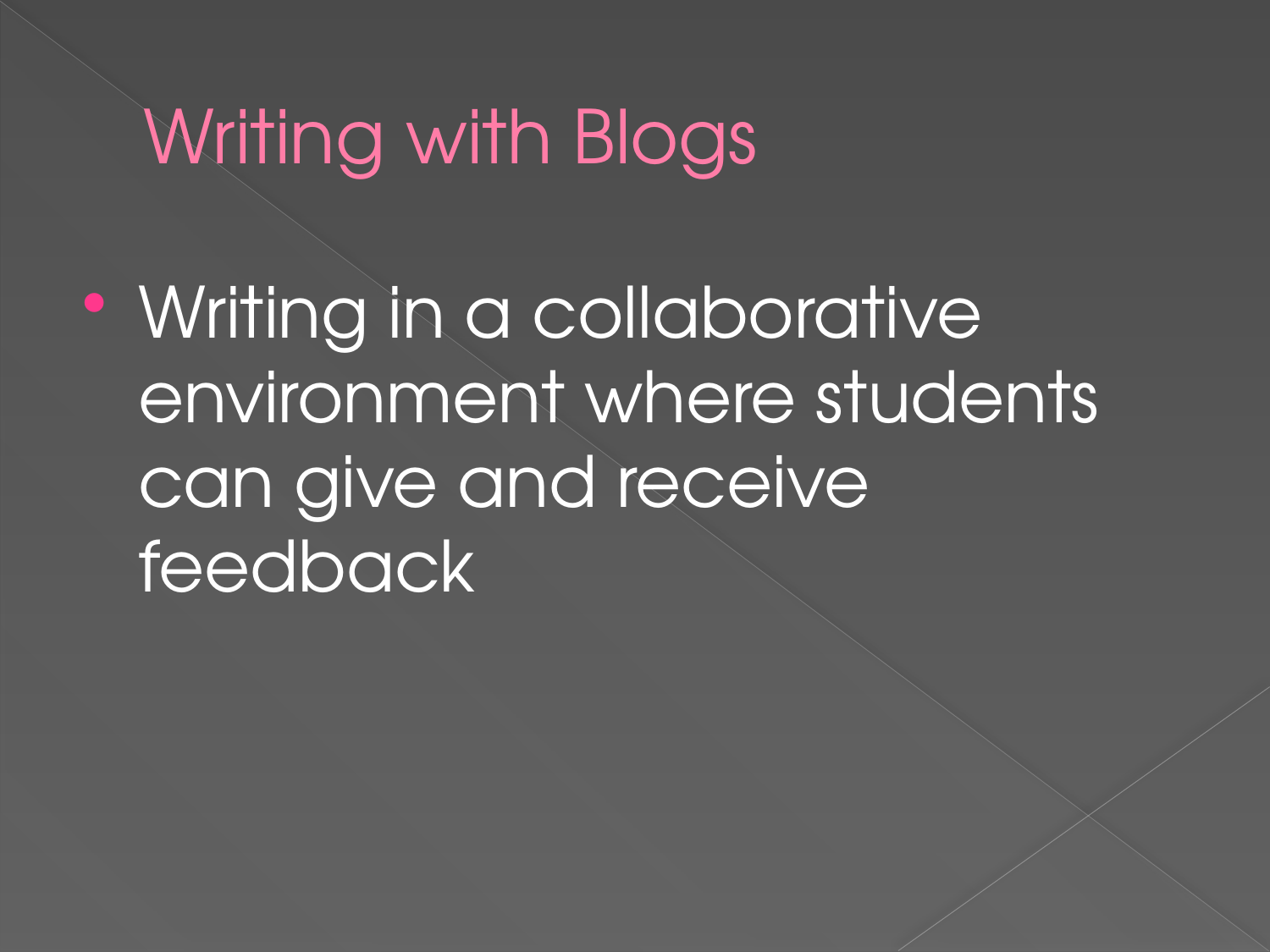

# Writing with Blogs
Writing in a collaborative environment where students can give and receive feedback